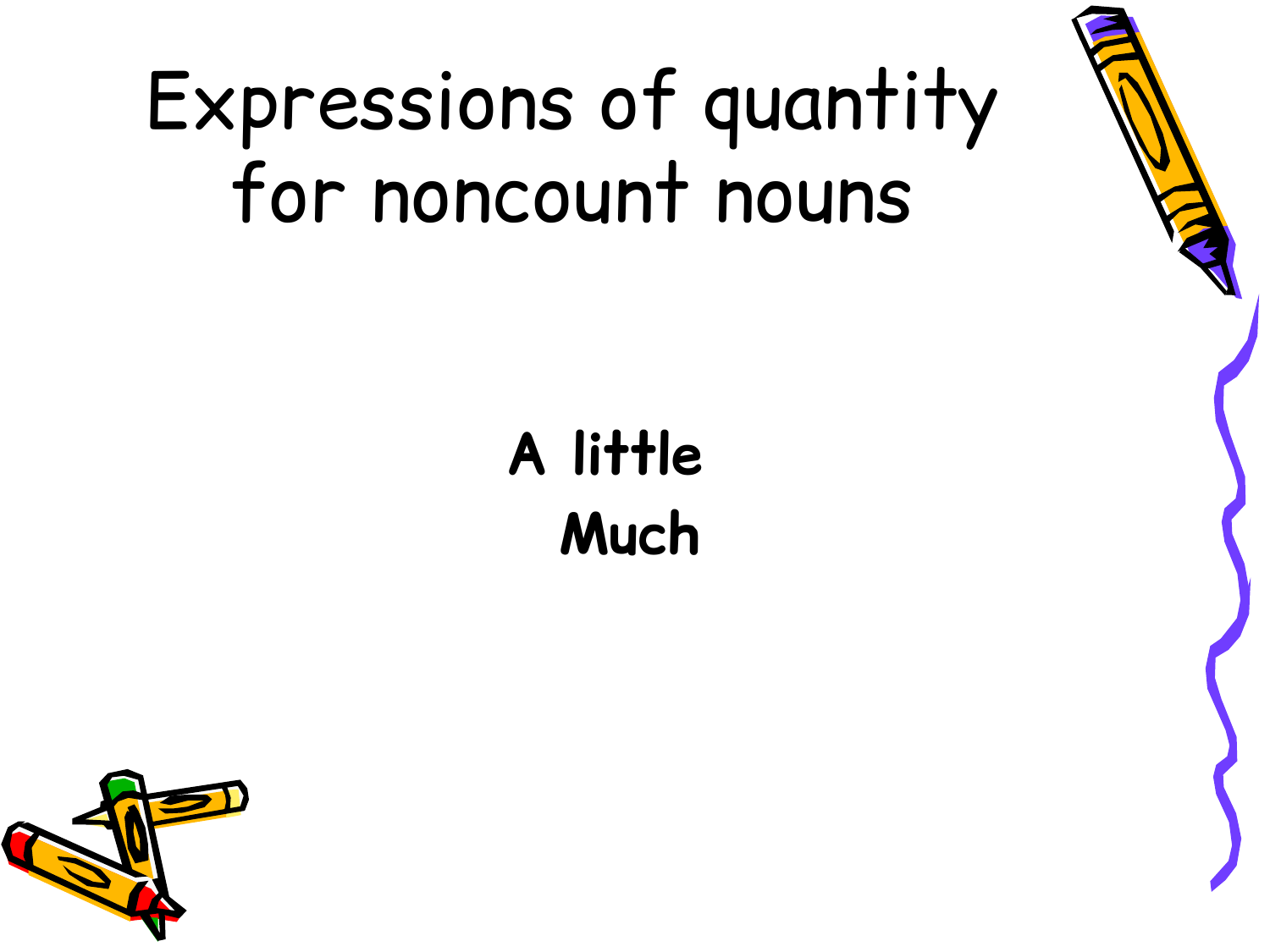

# Expressions of quantity for noncount nouns

A little
Much